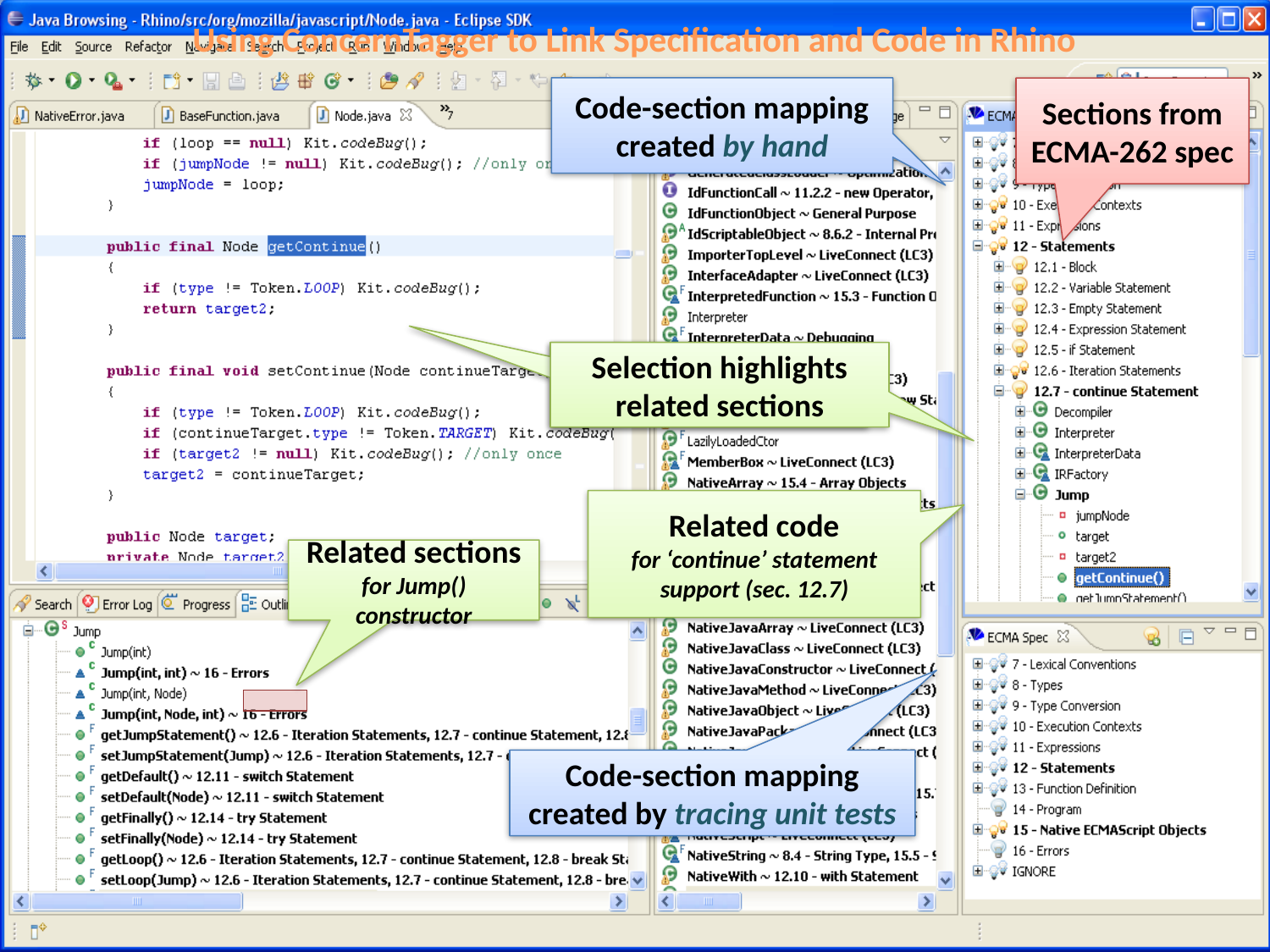

Using ConcernTagger to Link Specification and Code in Rhino
Code-section mapping created by hand
Sections from ECMA-262 spec

Selection highlights related sections
Related code
for ‘continue’ statement support (sec. 12.7)
Related sections
for Jump() constructor

Code-section mapping created by tracing unit tests